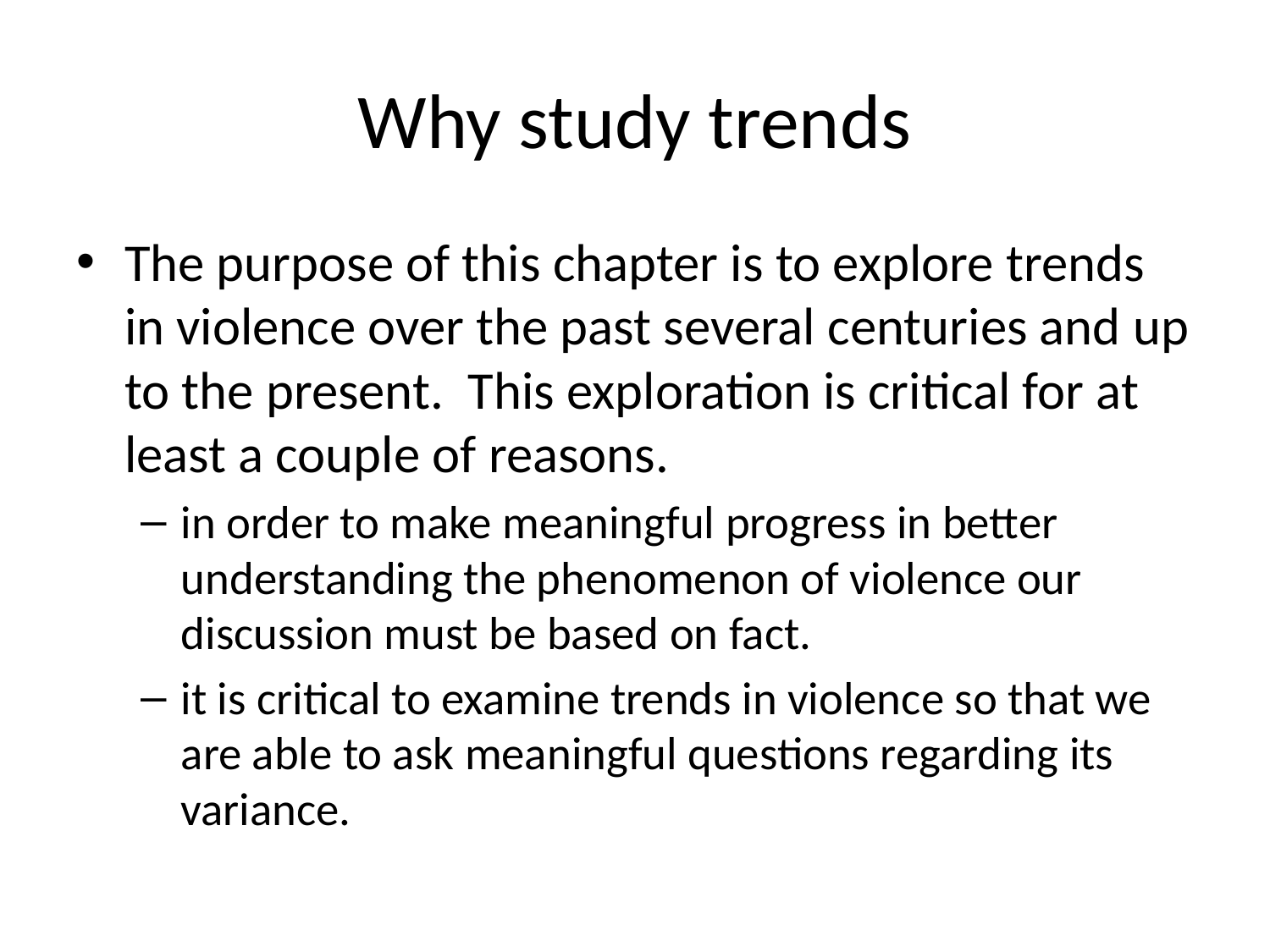

# Why study trends
The purpose of this chapter is to explore trends in violence over the past several centuries and up to the present.  This exploration is critical for at least a couple of reasons.
in order to make meaningful progress in better understanding the phenomenon of violence our discussion must be based on fact.
it is critical to examine trends in violence so that we are able to ask meaningful questions regarding its variance.